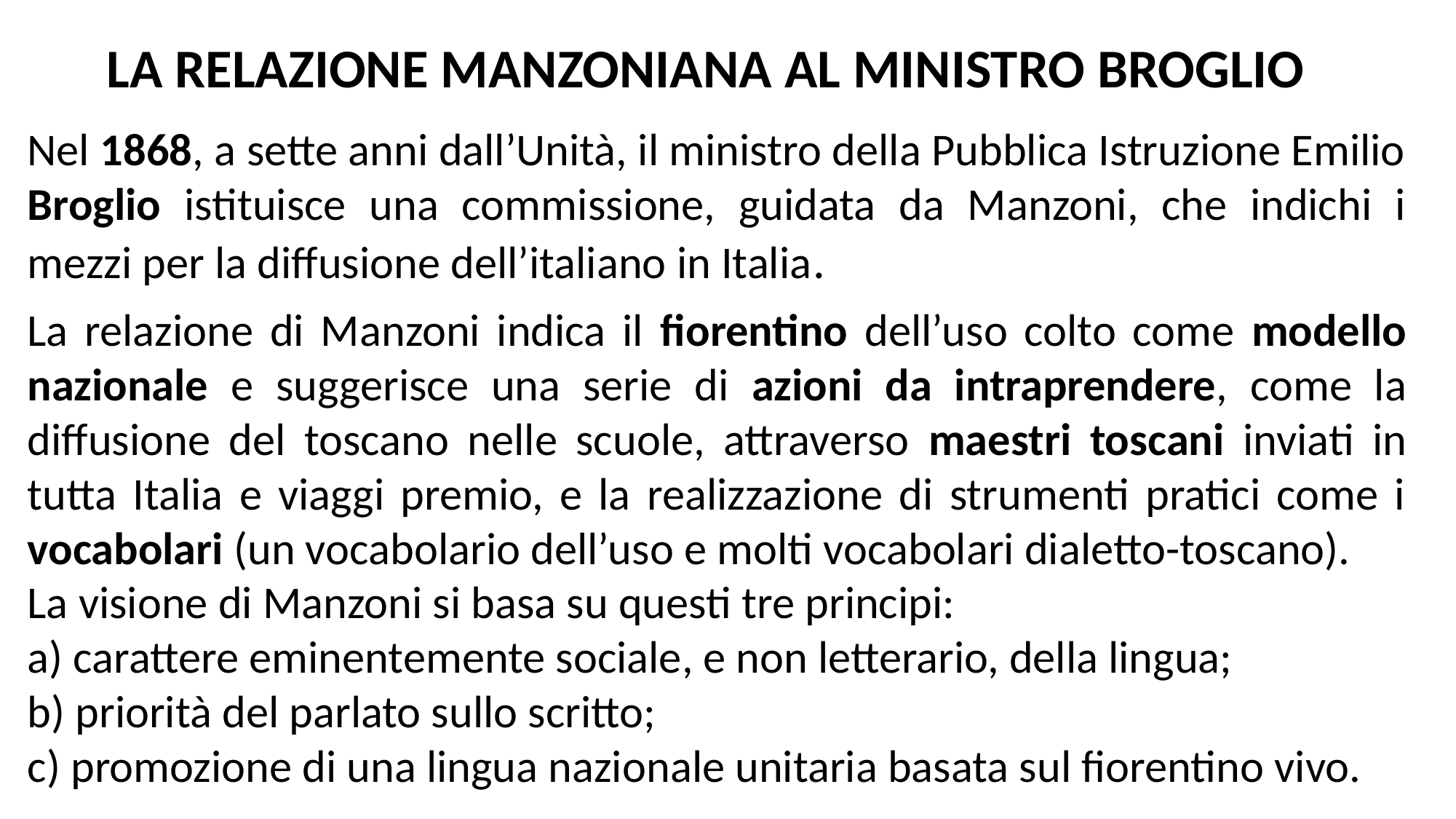

LA RELAZIONE MANZONIANA AL MINISTRO BROGLIO
Nel 1868, a sette anni dall’Unità, il ministro della Pubblica Istruzione Emilio Broglio istituisce una commissione, guidata da Manzoni, che indichi i mezzi per la diffusione dell’italiano in Italia.
La relazione di Manzoni indica il fiorentino dell’uso colto come modello nazionale e suggerisce una serie di azioni da intraprendere, come la diffusione del toscano nelle scuole, attraverso maestri toscani inviati in tutta Italia e viaggi premio, e la realizzazione di strumenti pratici come i vocabolari (un vocabolario dell’uso e molti vocabolari dialetto-toscano).
La visione di Manzoni si basa su questi tre principi:
a) carattere eminentemente sociale, e non letterario, della lingua;
b) priorità del parlato sullo scritto;
c) promozione di una lingua nazionale unitaria basata sul fiorentino vivo.